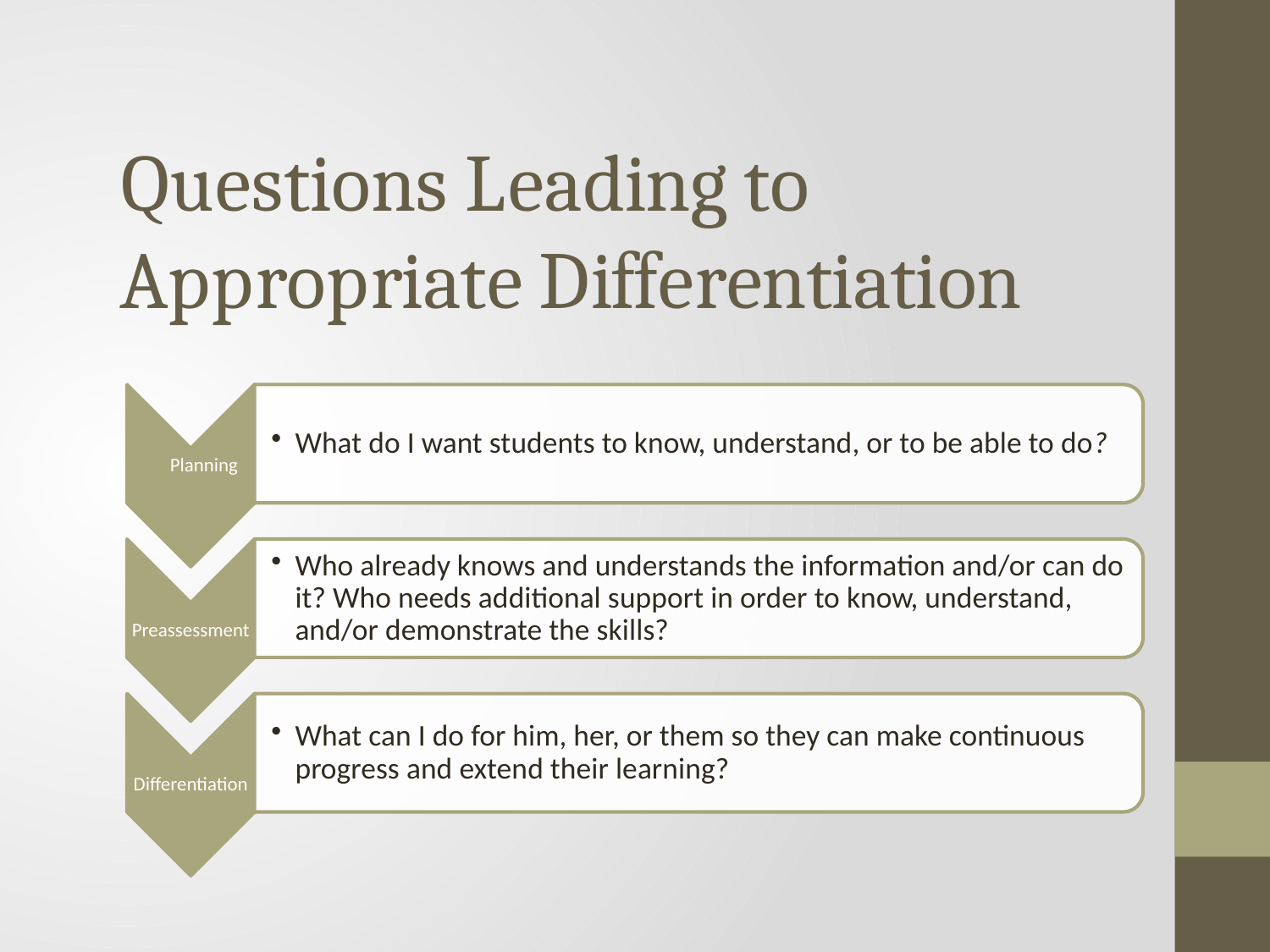

# Questions Leading to Appropriate Differentiation
      Planning
What do I want students to know, understand, or to be able to do?
Preassessment
Who already knows and understands the information and/or can do it? Who needs additional support in order to know, understand, and/or demonstrate the skills?
Differentiation
What can I do for him, her, or them so they can make continuous progress and extend their learning?